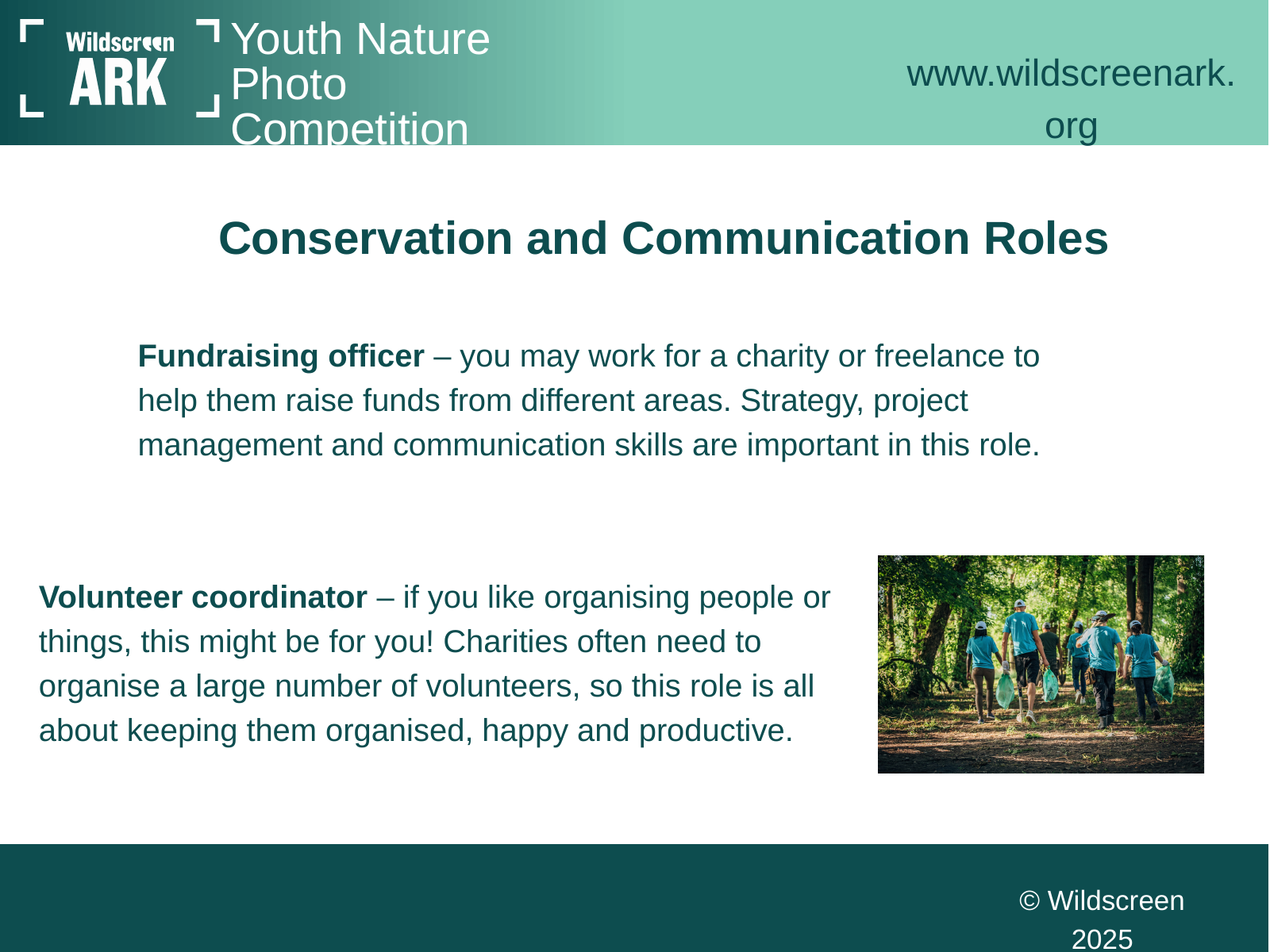

www.wildscreenark.org

Youth Nature Photo Competition

Conservation and Communication Roles

Fundraising officer – you may work for a charity or freelance to help them raise funds from different areas. Strategy, project management and communication skills are important in this role.

Volunteer coordinator – if you like organising people or things, this might be for you! Charities often need to organise a large number of volunteers, so this role is all about keeping them organised, happy and productive.

© Wildscreen 2025